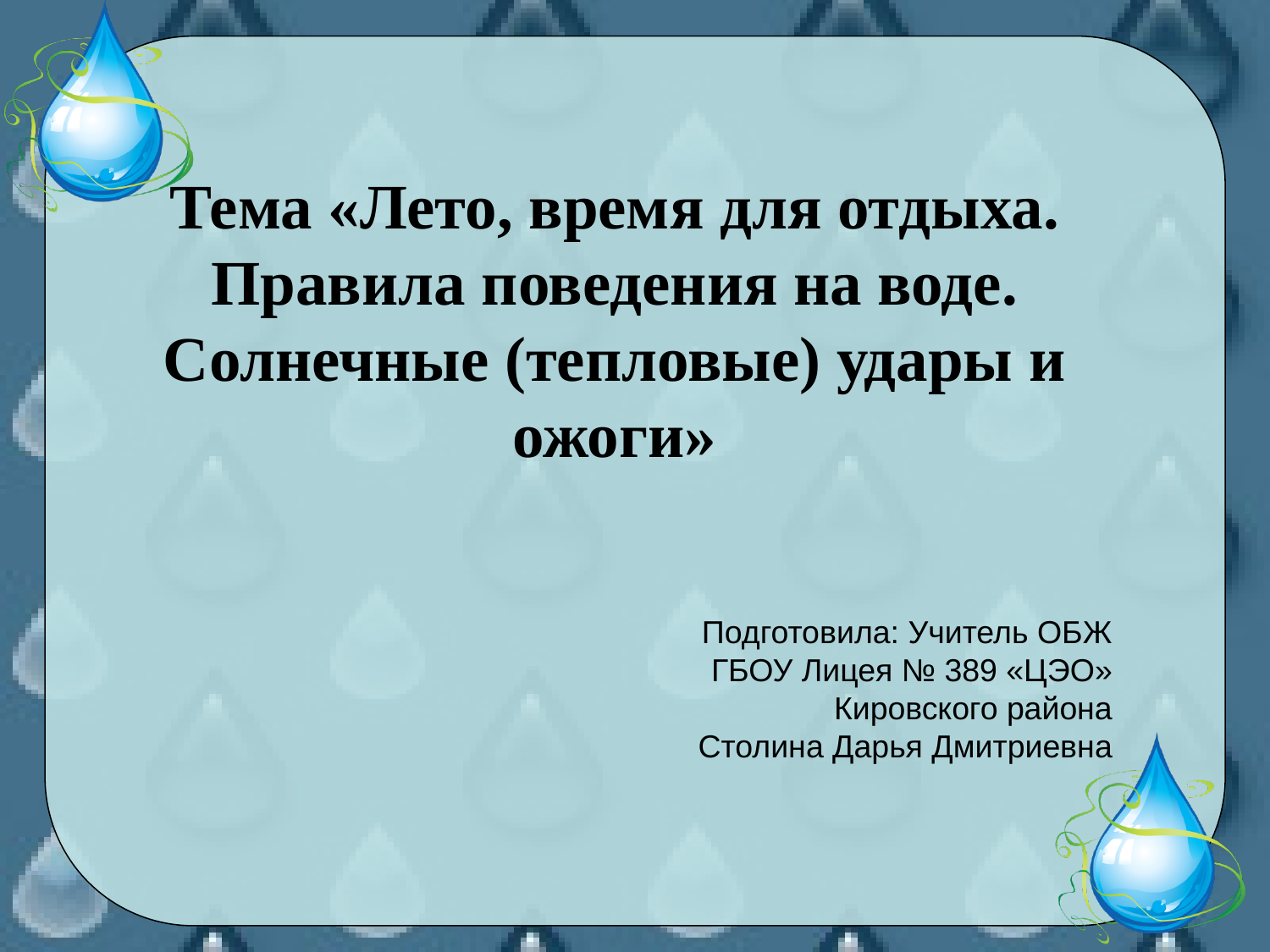

# Тема «Лето, время для отдыха. Правила поведения на воде. Солнечные (тепловые) удары и ожоги»
Подготовила: Учитель ОБЖ
ГБОУ Лицея № 389 «ЦЭО»
Кировского района
Столина Дарья Дмитриевна